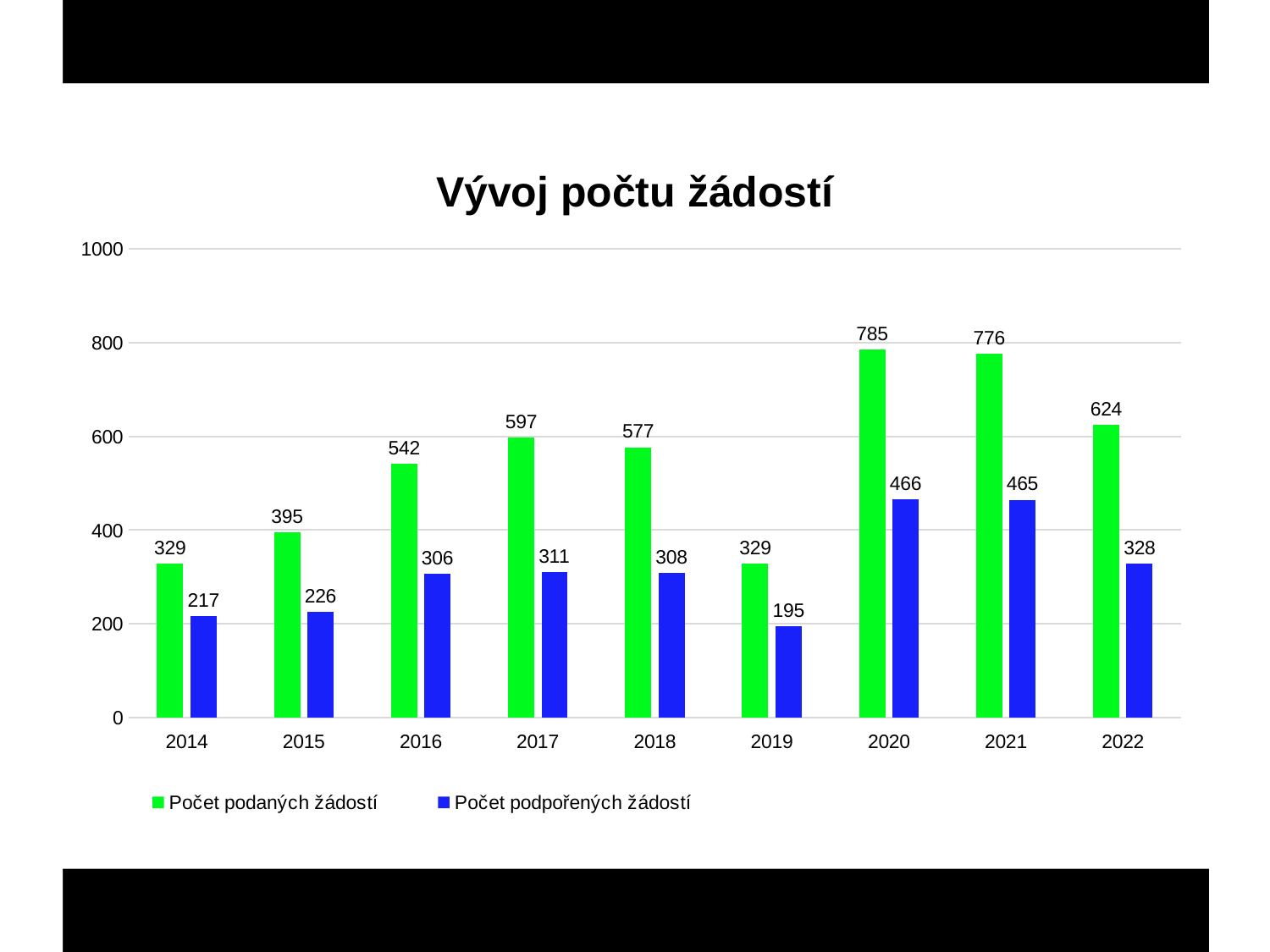

Vývoj počtu žádostí

### Chart

| Category | Počet podaných žádostí | Počet podpořených žádostí |
|---|---|---|
| 2014 | 329.0 | 217.0 |
| 2015 | 395.0 | 226.0 |
| 2016 | 542.0 | 306.0 |
| 2017 | 597.0 | 311.0 |
| 2018 | 577.0 | 308.0 |
| 2019 | 329.0 | 195.0 |
| 2020 | 785.0 | 466.0 |
| 2021 | 776.0 | 465.0 |
| 2022 | 624.0 | 328.0 |
13